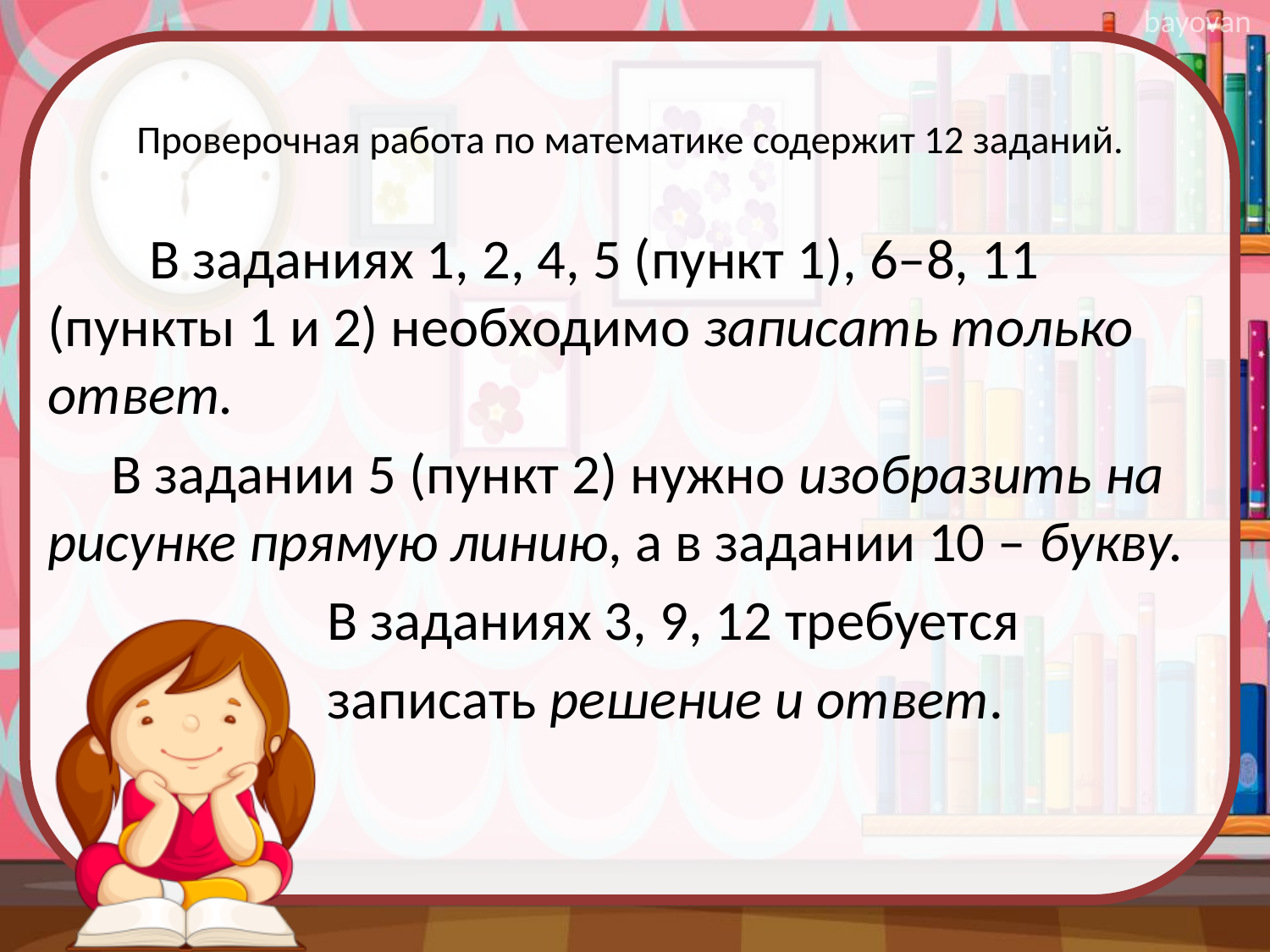

# Проверочная работа по математике содержит 12 заданий.
        В заданиях 1, 2, 4, 5 (пункт 1), 6–8, 11  (пункты 1 и 2) необходимо записать только ответ.
     В задании 5 (пункт 2) нужно изобразить на рисунке прямую линию, а в задании 10 – букву.
                      В заданиях 3, 9, 12 требуется
                      записать решение и ответ.